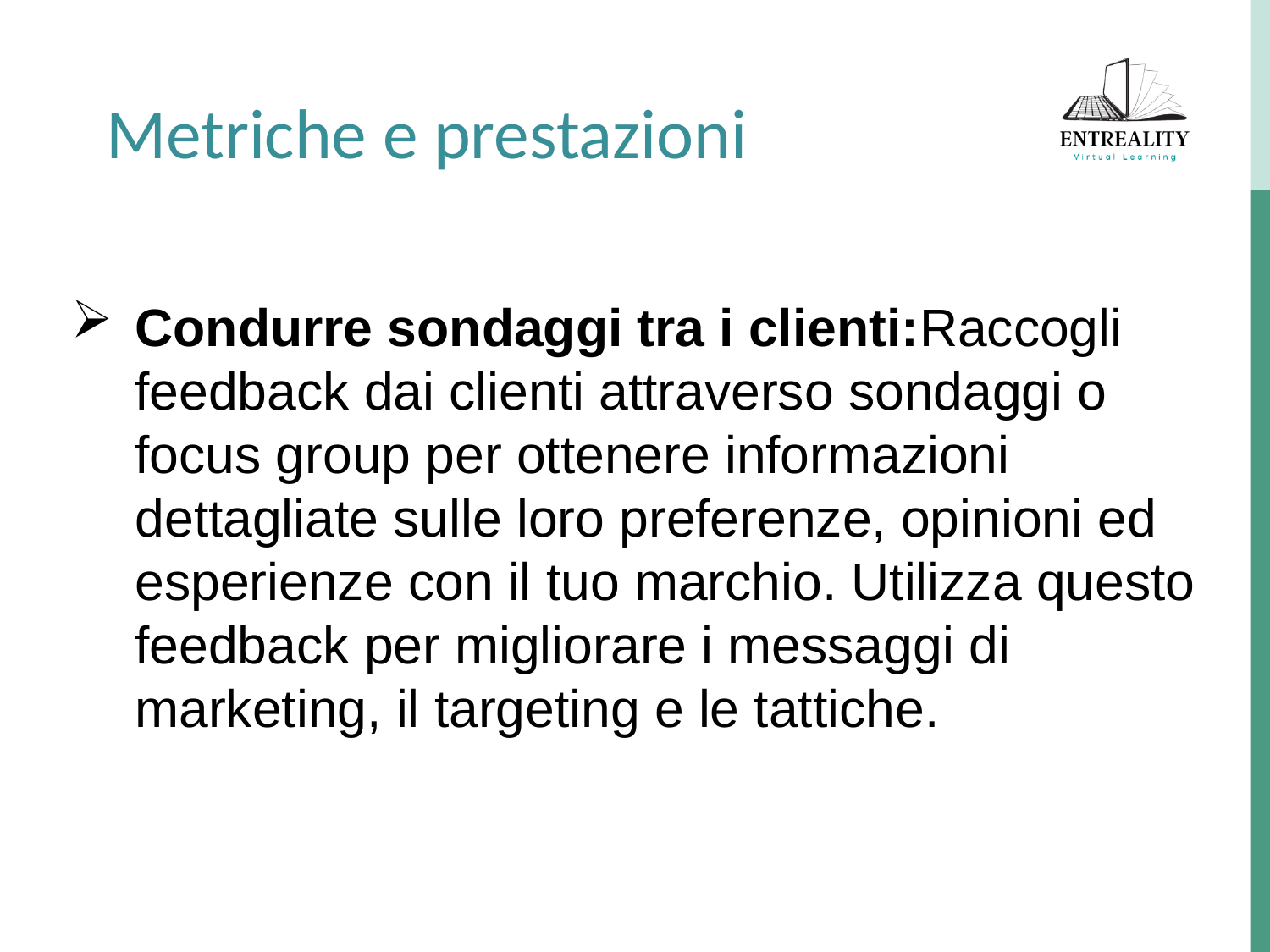

Metriche e prestazioni

Condurre sondaggi tra i clienti:Raccogli feedback dai clienti attraverso sondaggi o focus group per ottenere informazioni dettagliate sulle loro preferenze, opinioni ed esperienze con il tuo marchio. Utilizza questo feedback per migliorare i messaggi di marketing, il targeting e le tattiche.